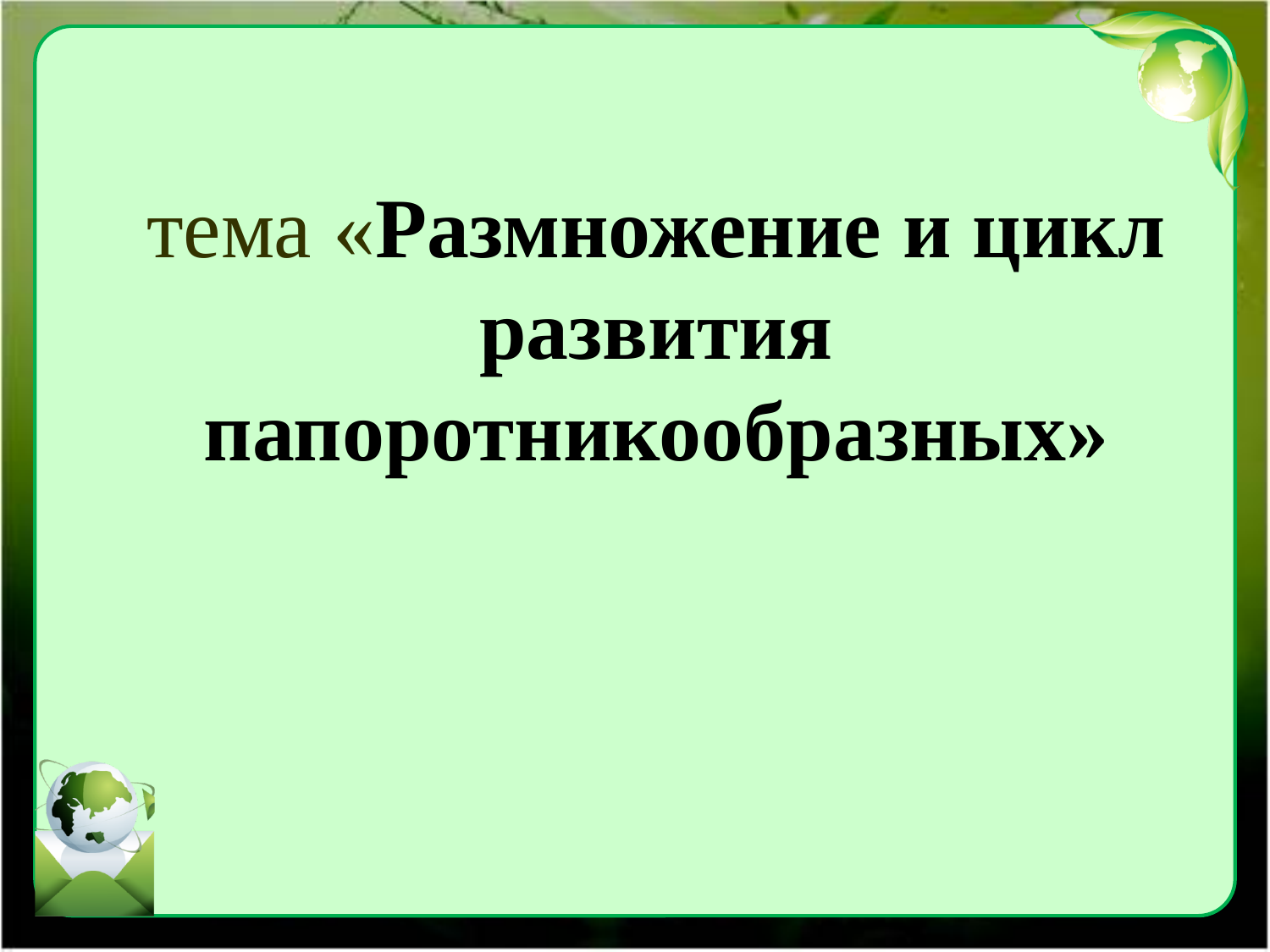

# тема «Размножение и цикл развития папоротникообразных»